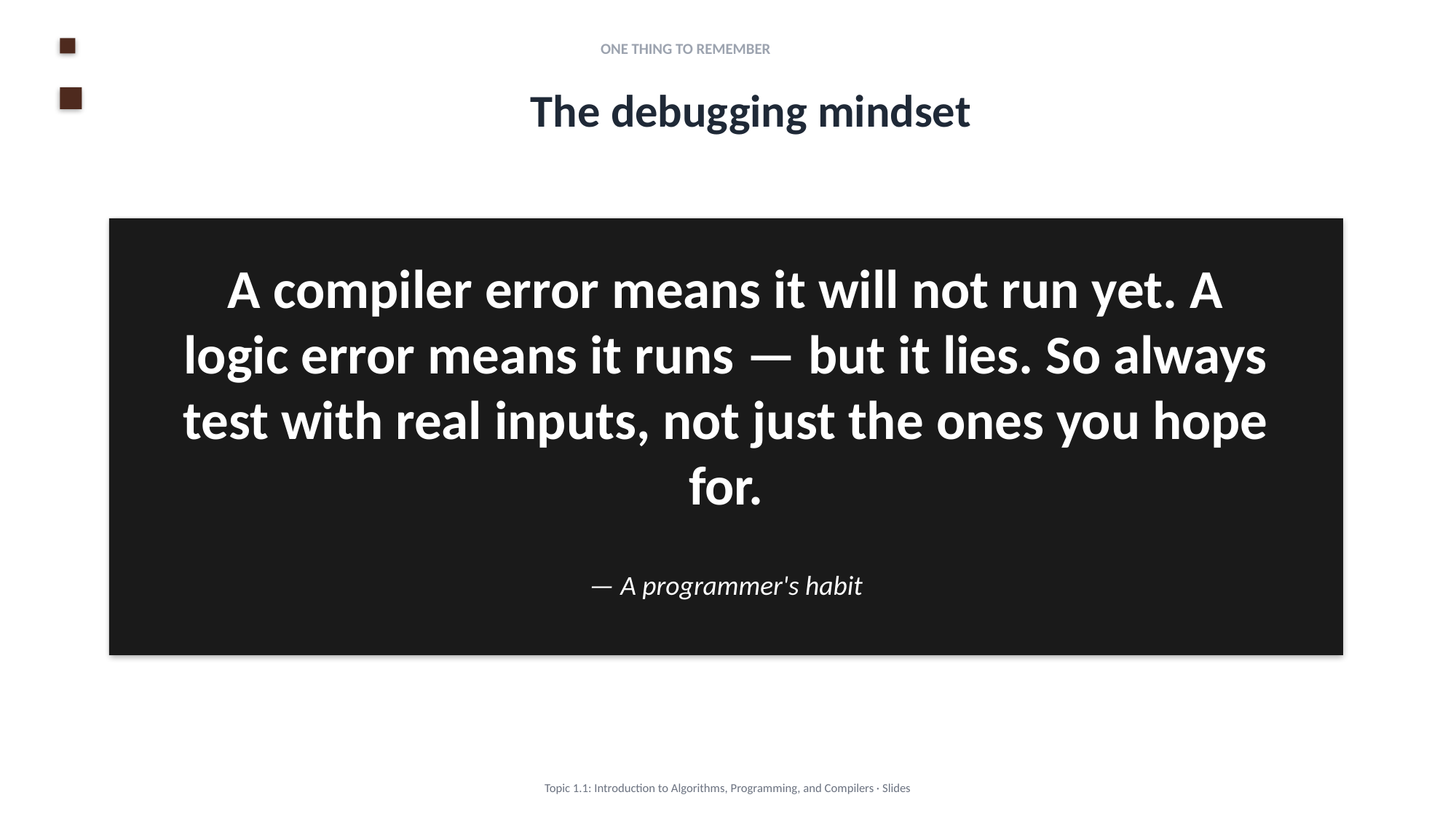

ONE THING TO REMEMBER

The debugging mindset

A compiler error means it will not run yet. A logic error means it runs — but it lies. So always test with real inputs, not just the ones you hope for.
— A programmer's habit
Topic 1.1: Introduction to Algorithms, Programming, and Compilers · Slides